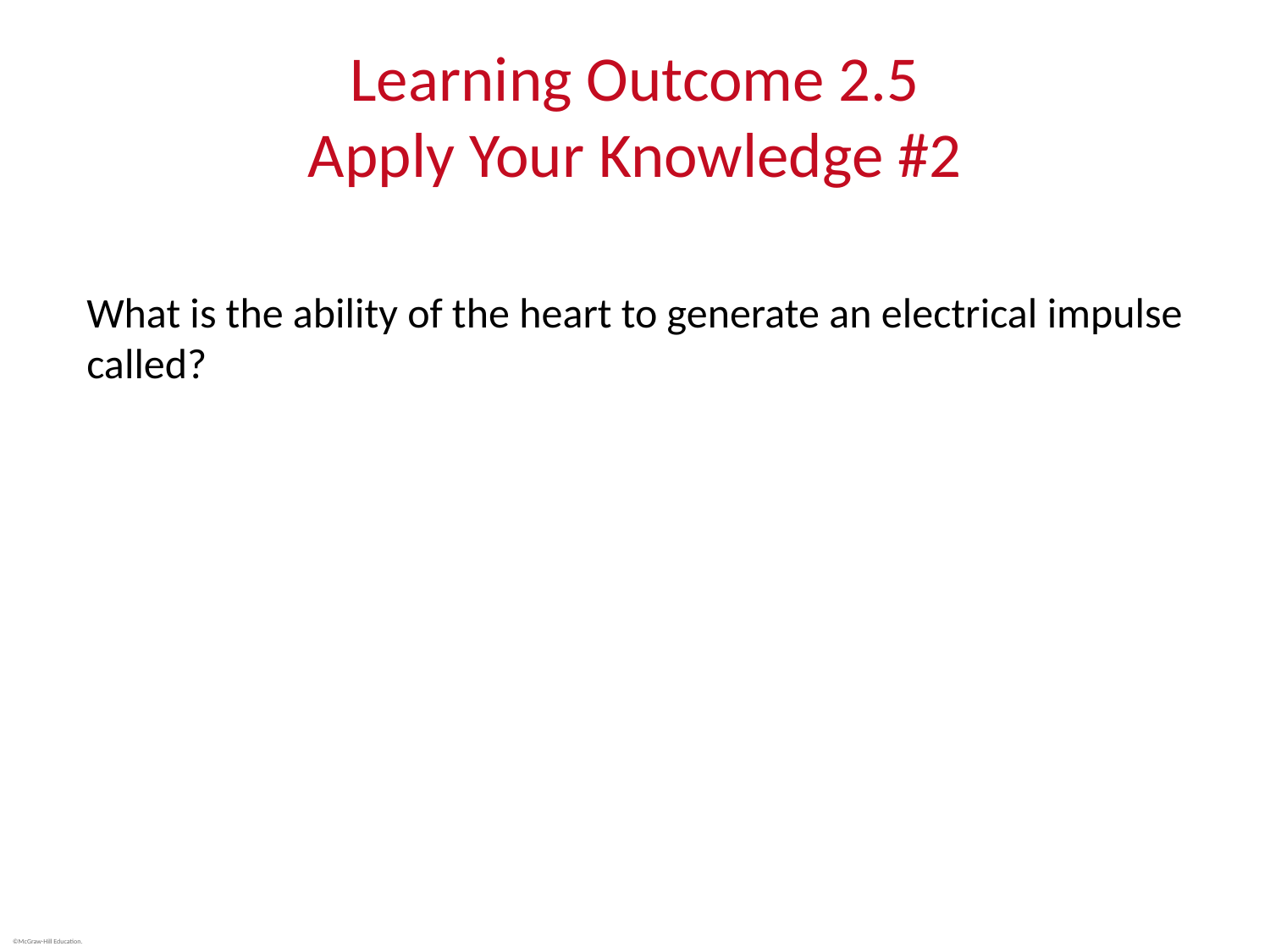

# Learning Outcome 2.5 Apply Your Knowledge #2
What is the ability of the heart to generate an electrical impulse called?